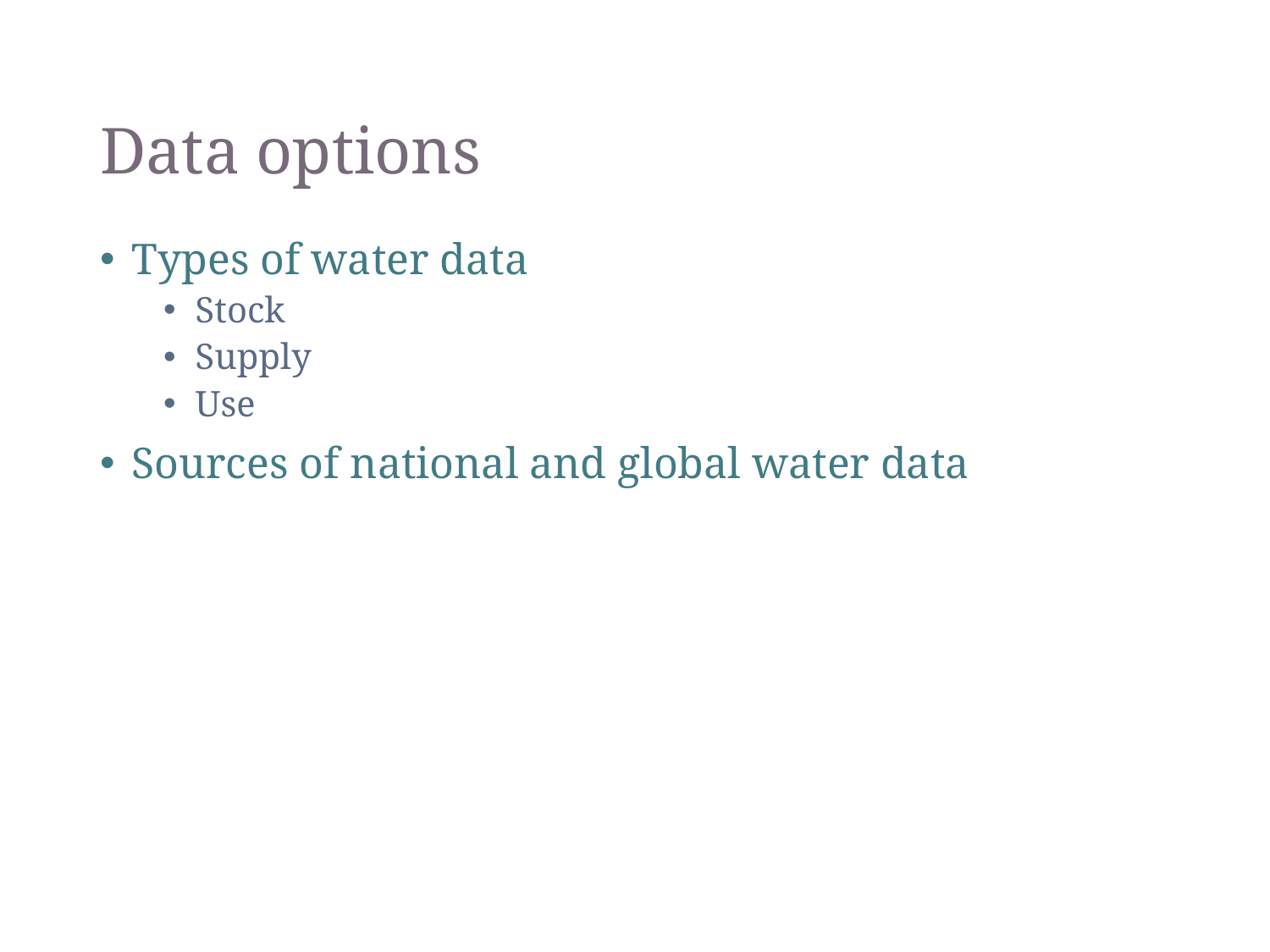

# Data options
Types of water data
Stock
Supply
Use
Sources of national and global water data

28
SEEA-CF - Water accounts